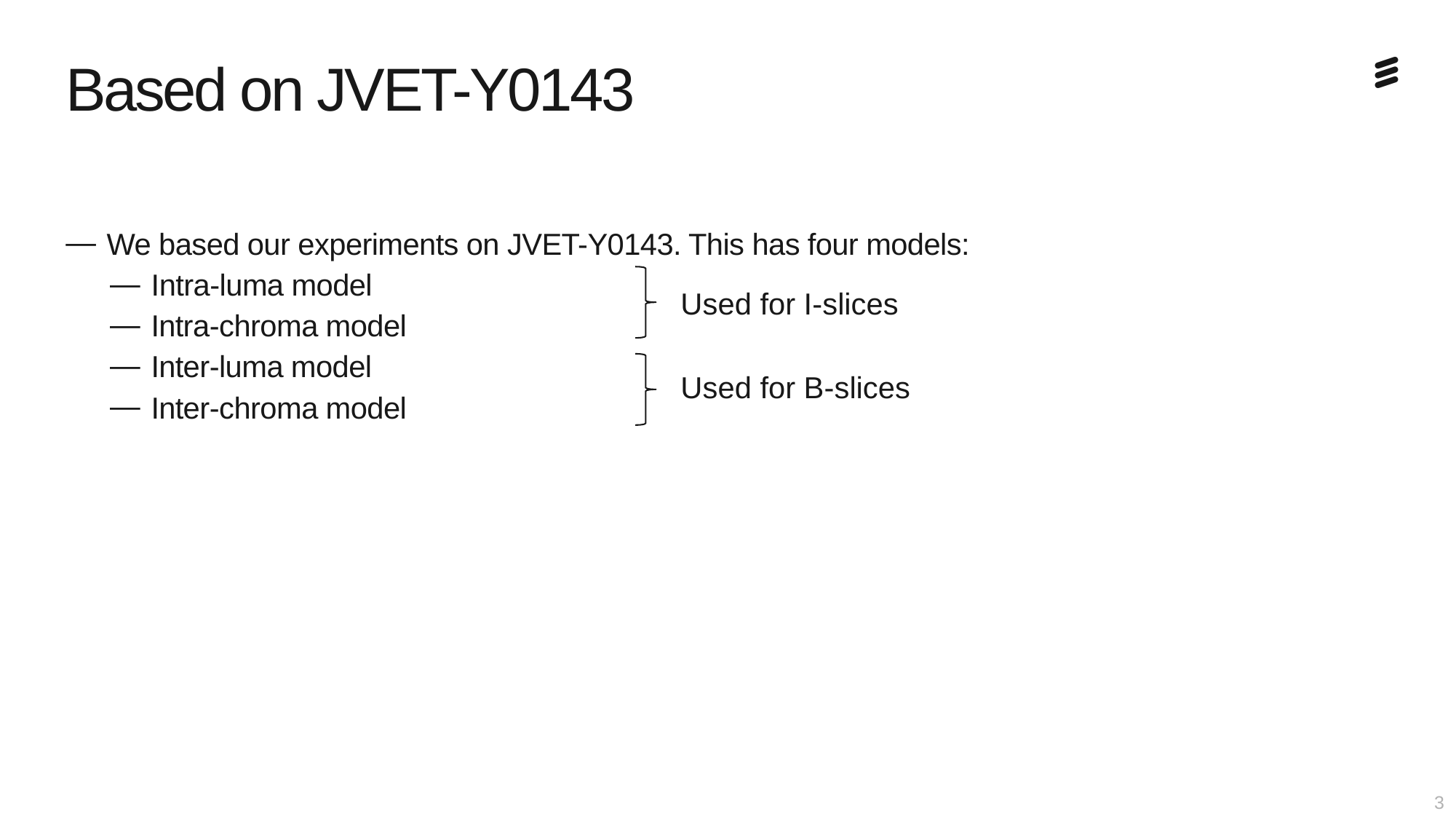

# Based on JVET-Y0143
We based our experiments on JVET-Y0143. This has four models:
Intra-luma model
Intra-chroma model
Inter-luma model
Inter-chroma model

Used for I-slices

Used for B-slices

3